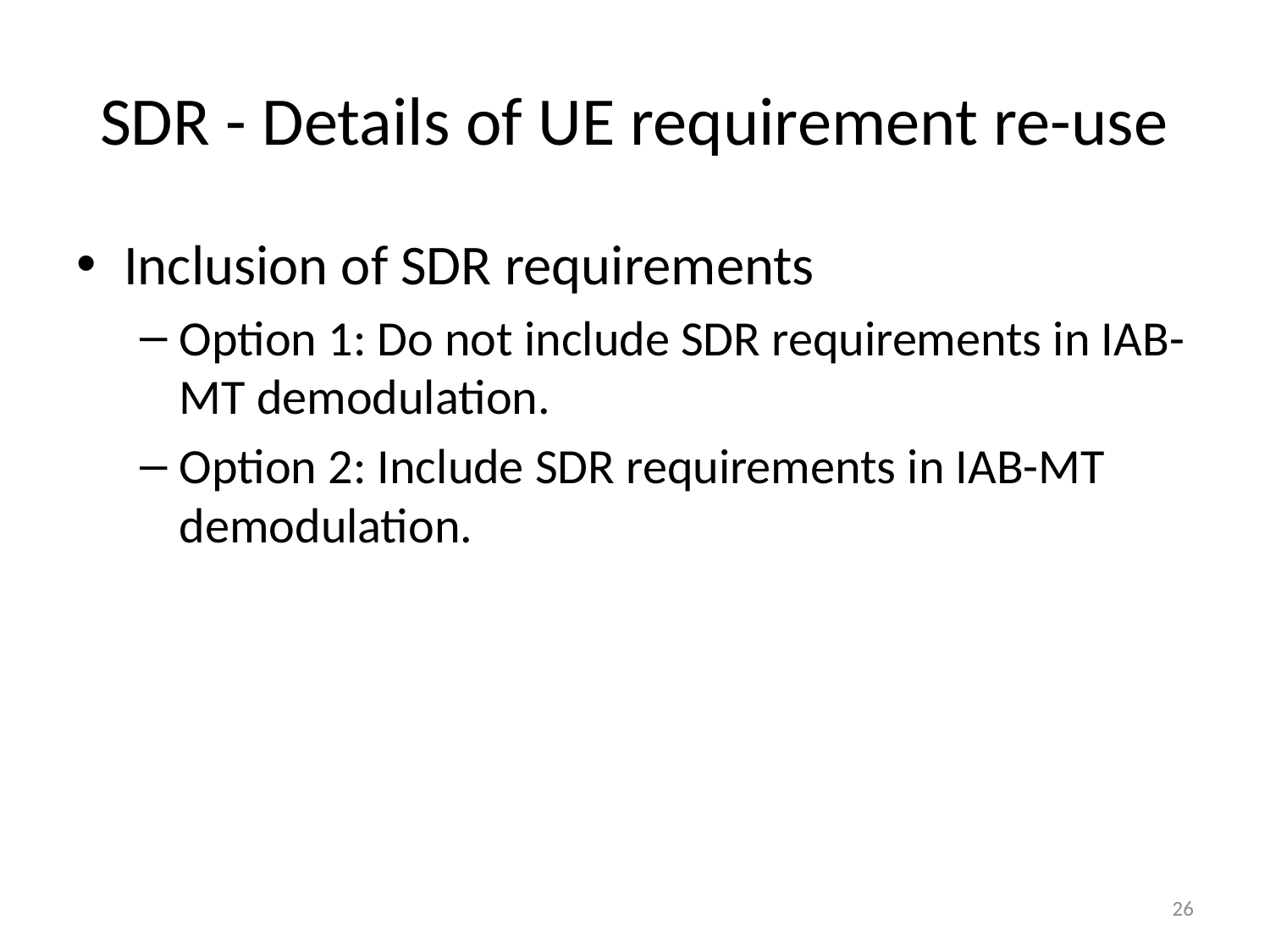

# SDR - Details of UE requirement re-use
Inclusion of SDR requirements
Option 1: Do not include SDR requirements in IAB-MT demodulation.
Option 2: Include SDR requirements in IAB-MT demodulation.
26